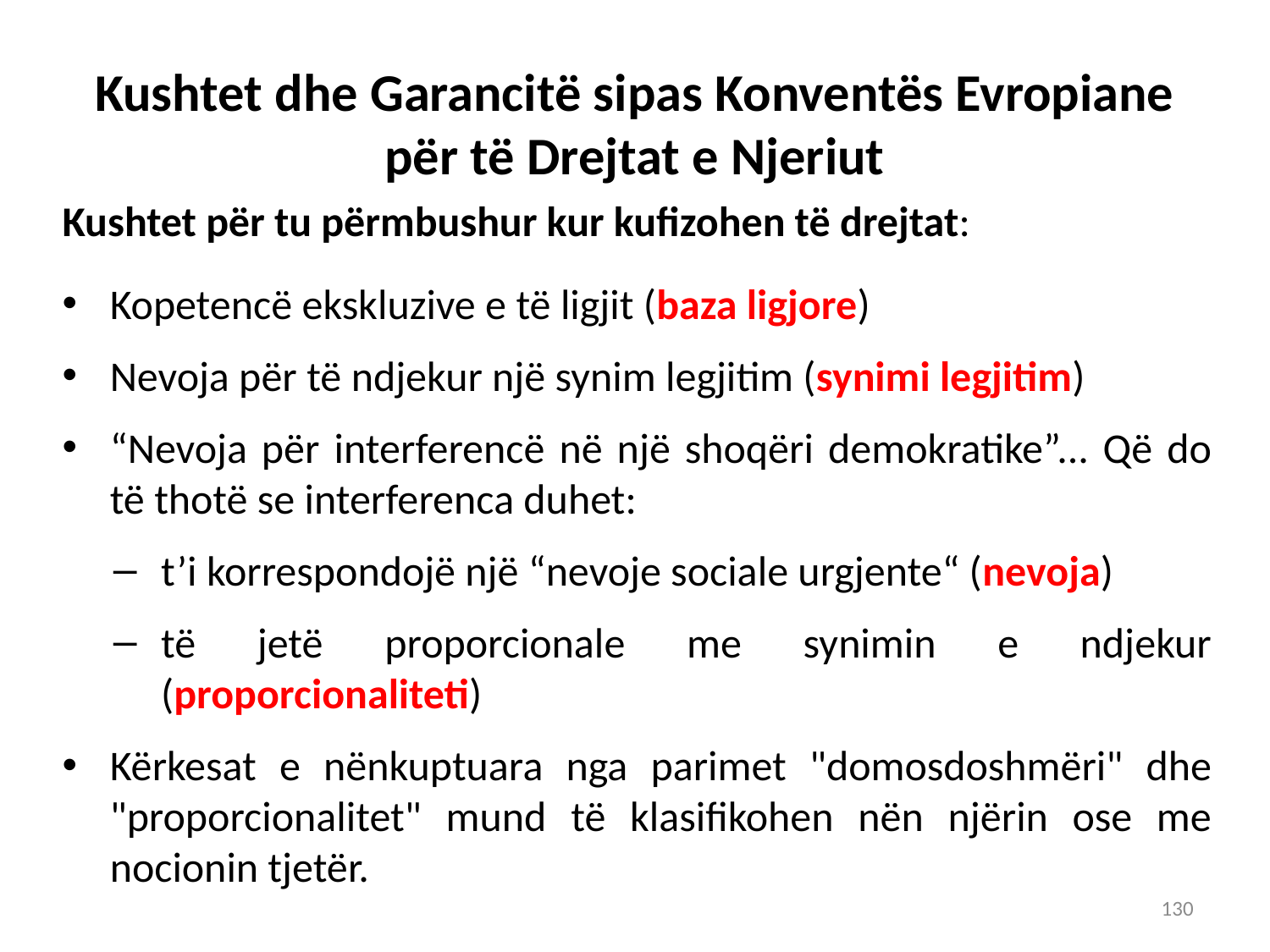

# Kushtet dhe Garancitë sipas Konventës Evropiane për të Drejtat e Njeriut
Kushtet për tu përmbushur kur kufizohen të drejtat:
Kopetencë ekskluzive e të ligjit (baza ligjore)
Nevoja për të ndjekur një synim legjitim (synimi legjitim)
“Nevoja për interferencë në një shoqëri demokratike”... Që do të thotë se interferenca duhet:
t’i korrespondojë një “nevoje sociale urgjente“ (nevoja)
të jetë proporcionale me synimin e ndjekur (proporcionaliteti)
Kërkesat e nënkuptuara nga parimet "domosdoshmëri" dhe "proporcionalitet" mund të klasifikohen nën njërin ose me nocionin tjetër.
130